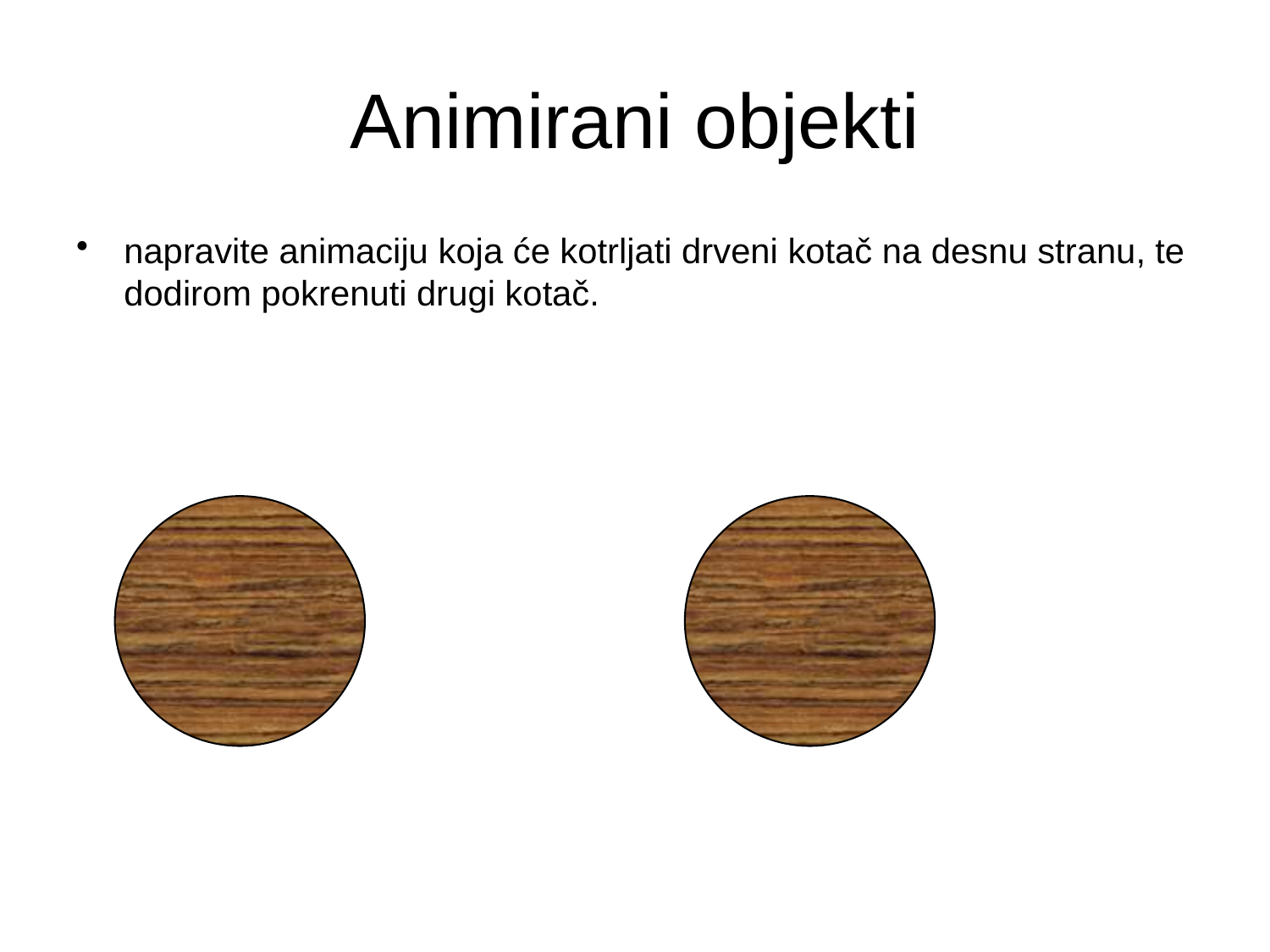

# Animirani objekti
napravite animaciju koja će kotrljati drveni kotač na desnu stranu, te dodirom pokrenuti drugi kotač.